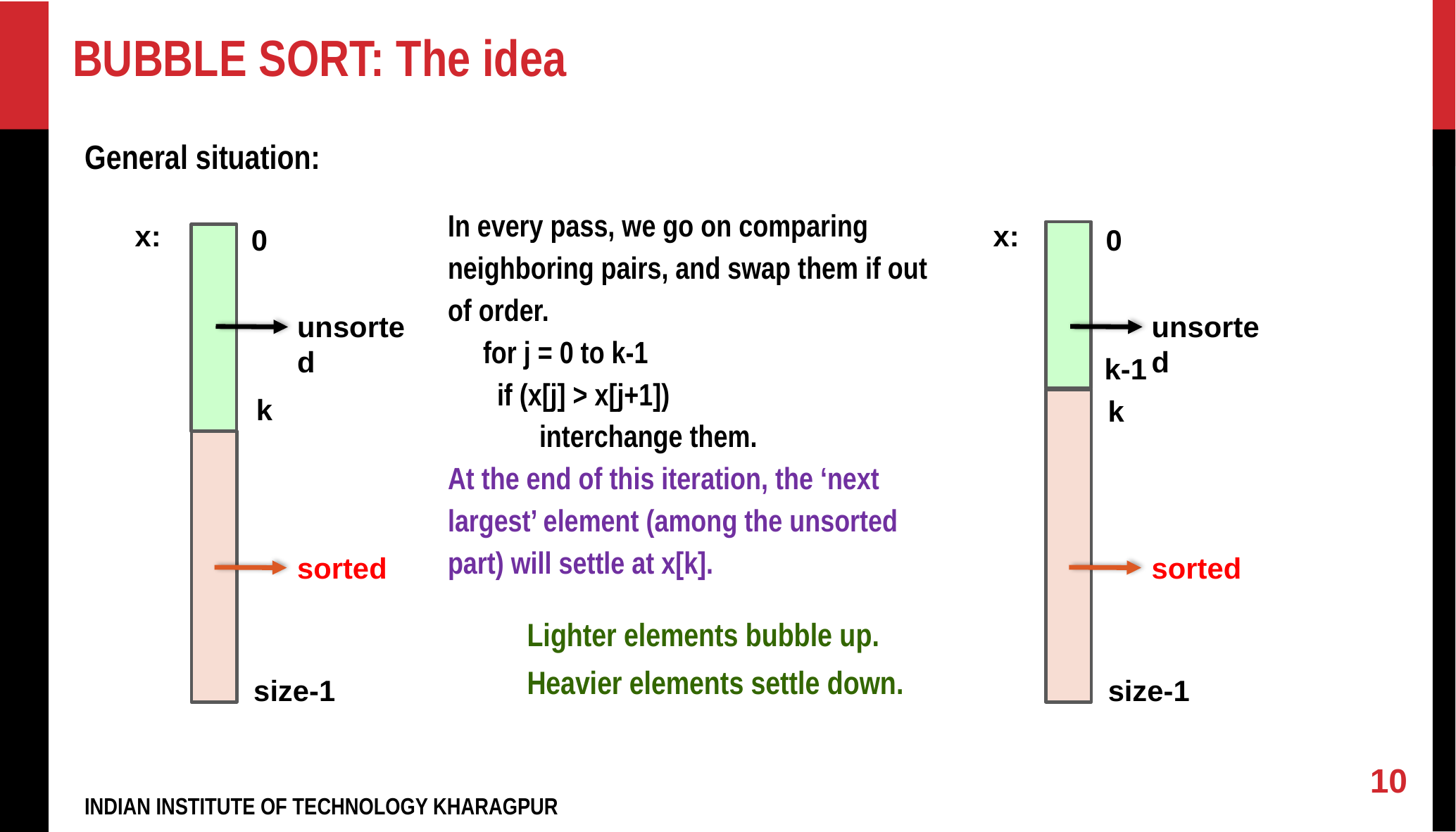

# BUBBLE SORT: The idea
General situation:

In every pass, we go on comparing neighboring pairs, and swap them if out of order.
     for j = 0 to k-1
       if (x[j] > x[j+1])
             interchange them.
At the end of this iteration, the ‘next largest’ element (among the unsorted part) will settle at x[k].
x:
x:
0

unsorted
k

sorted
size-1
0

unsorted
k-1

sorted
size-1
k
Lighter elements bubble up.
Heavier elements settle down.
10
INDIAN INSTITUTE OF TECHNOLOGY KHARAGPUR